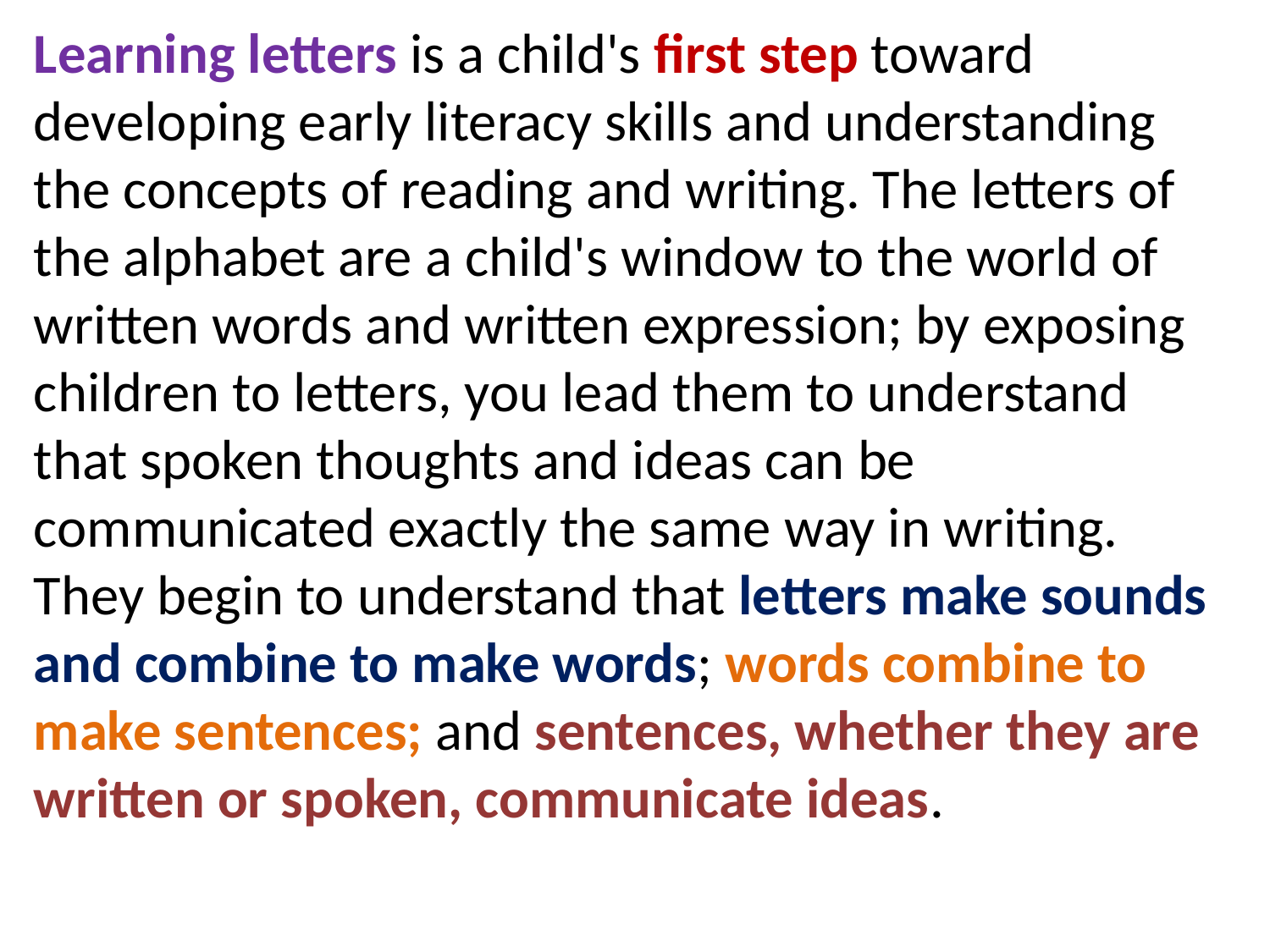

Learning letters is a child's first step toward developing early literacy skills and understanding the concepts of reading and writing. The letters of the alphabet are a child's window to the world of written words and written expression; by exposing children to letters, you lead them to understand that spoken thoughts and ideas can be communicated exactly the same way in writing. They begin to understand that letters make sounds and combine to make words; words combine to make sentences; and sentences, whether they are written or spoken, communicate ideas.